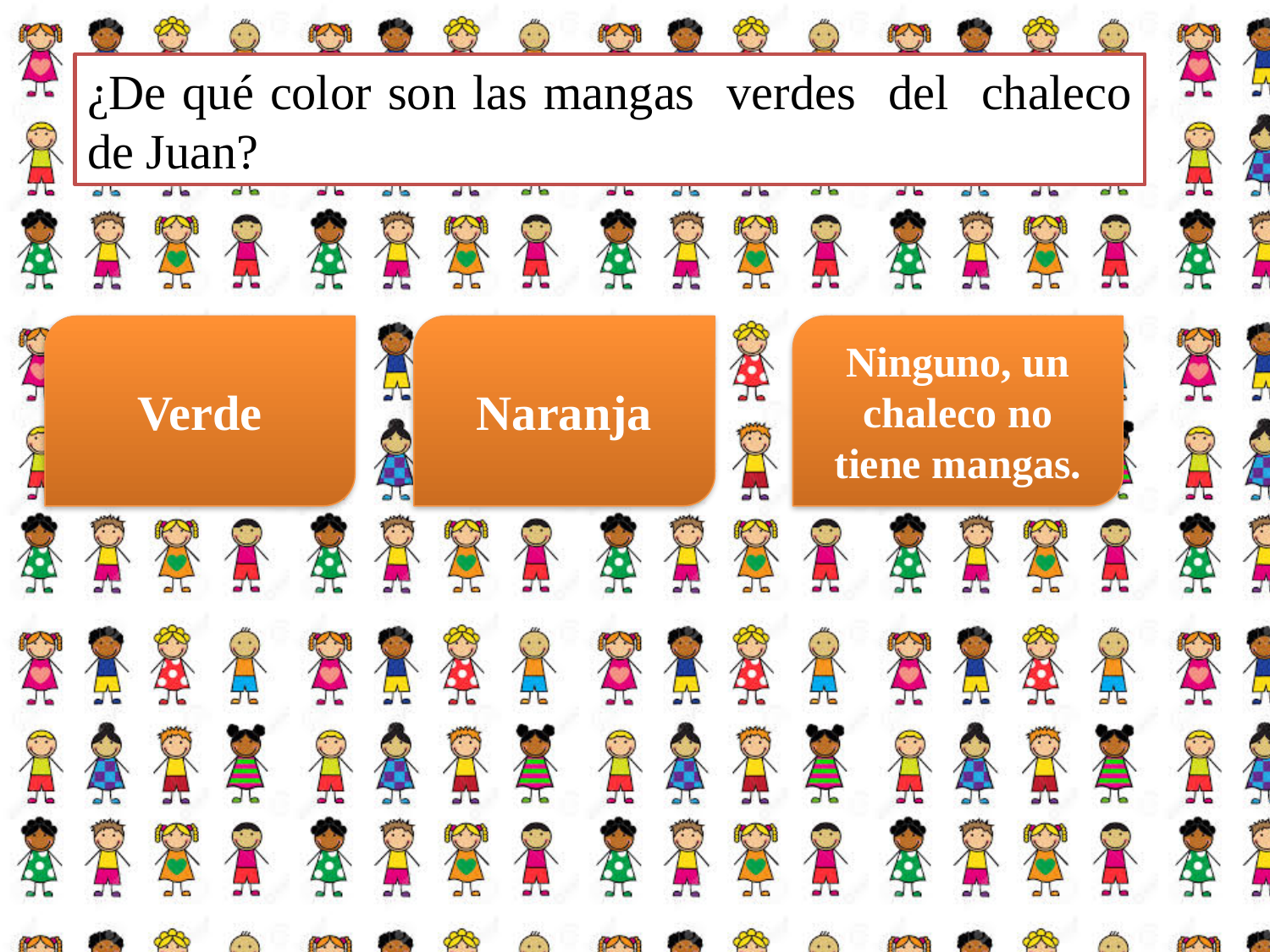

¿De qué color son las mangas  verdes  del  chaleco de Juan?
Verde
Naranja
Ninguno, un chaleco no tiene mangas.